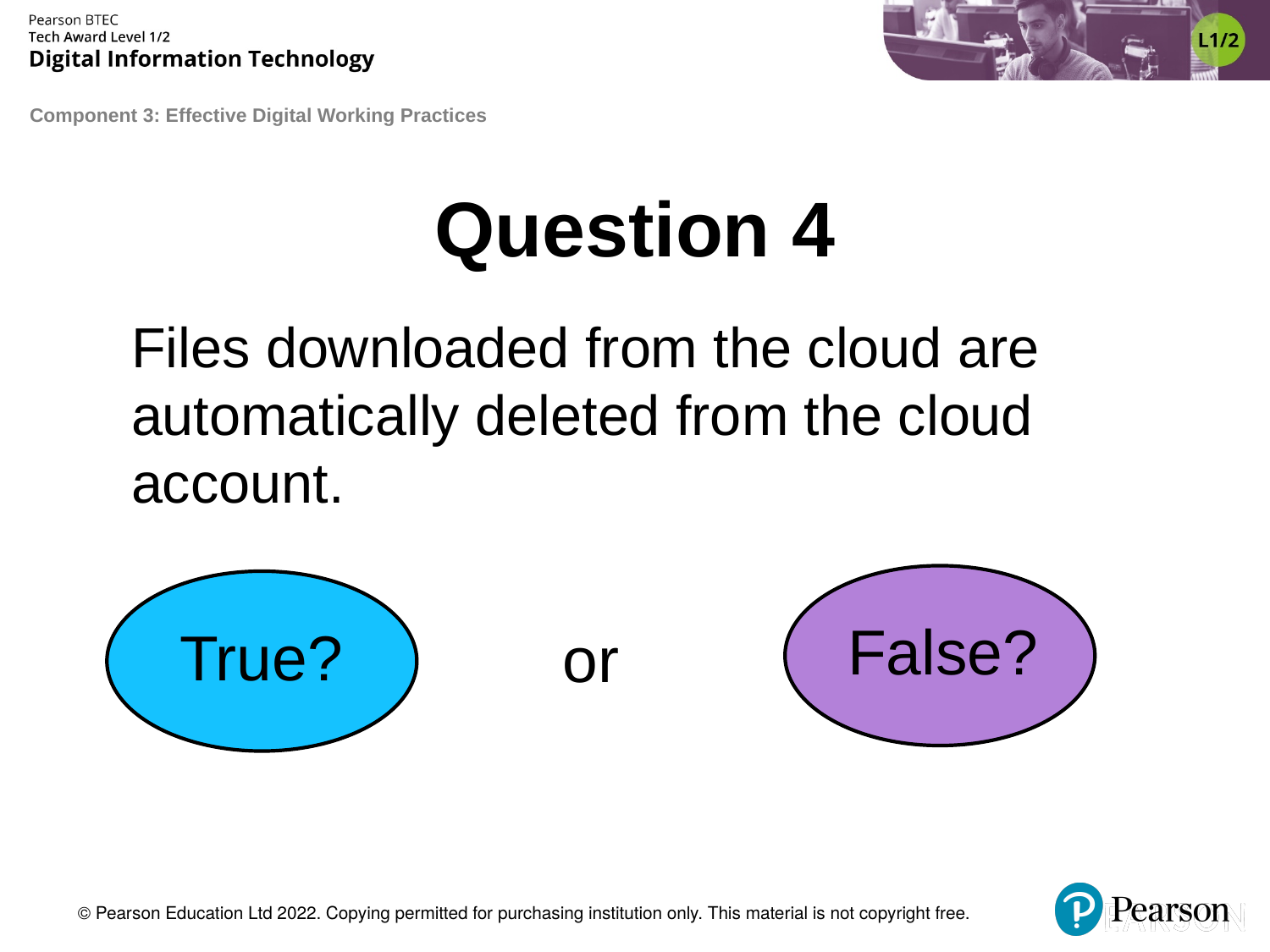

# Question 4
Files downloaded from the cloud are automatically deleted from the cloud account.

False?
True?
or
© Pearson Education Ltd 2022. Copying permitted for purchasing institution only. This material is not copyright free.